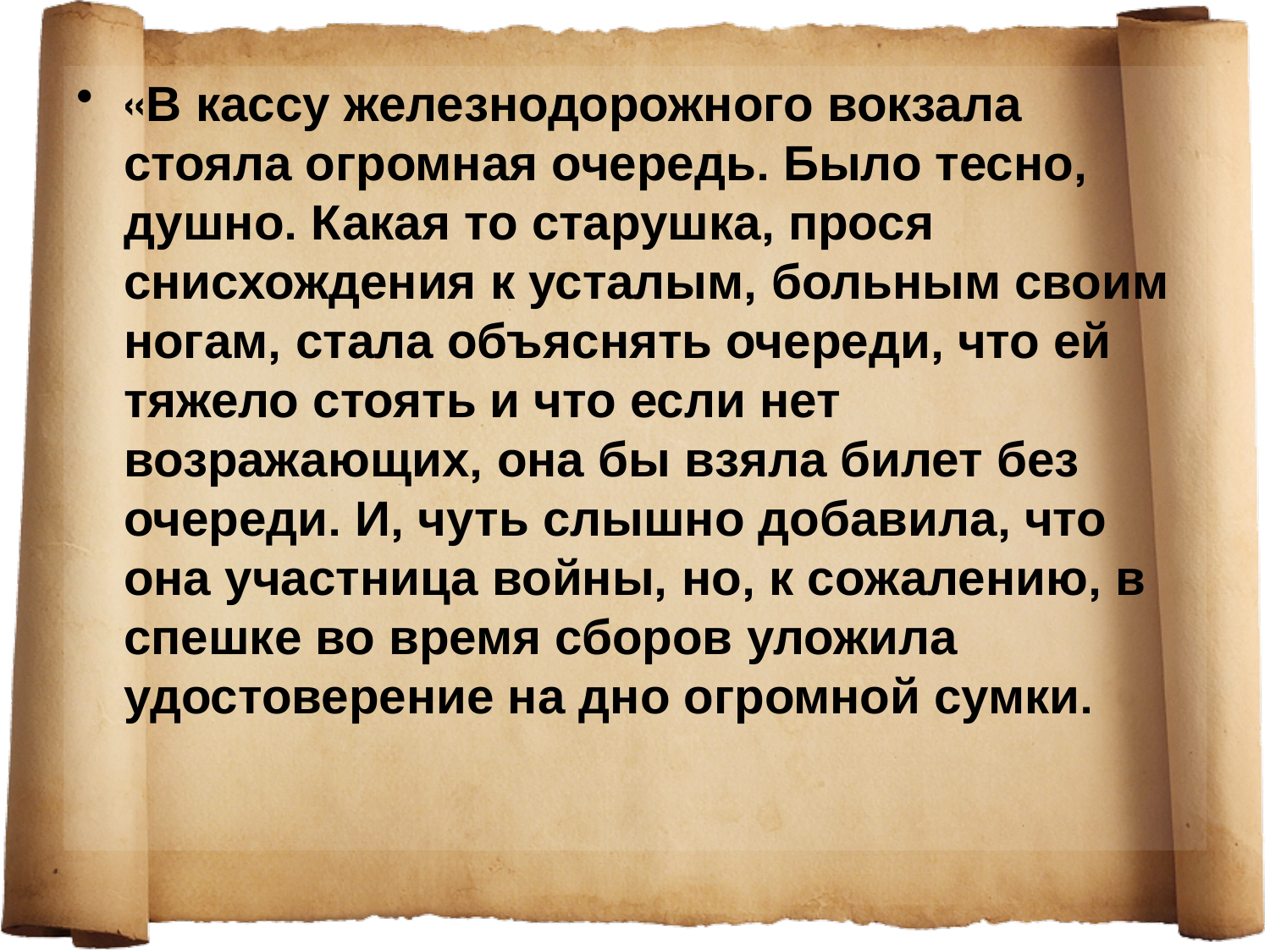

«В кассу железнодорожного вокзала стояла огромная очередь. Было тесно, душно. Какая то старушка, прося снисхождения к усталым, больным своим ногам, стала объяснять очереди, что ей тяжело стоять и что если нет возражающих, она бы взяла билет без очереди. И, чуть слышно добавила, что она участница войны, но, к сожалению, в спешке во время сборов уложила удостоверение на дно огромной сумки.